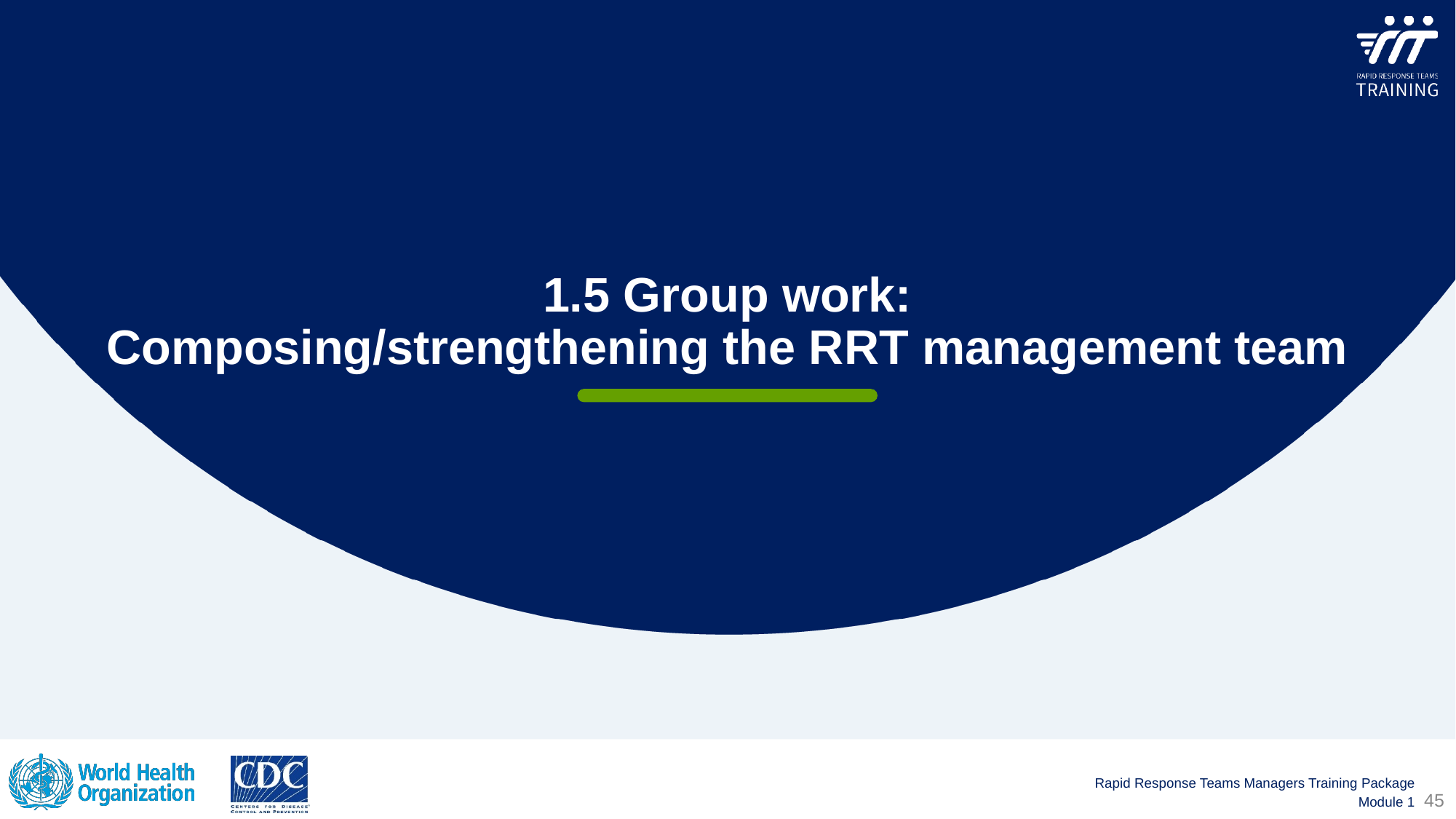

1.5 Group work:
Composing/strengthening the RRT management team
45